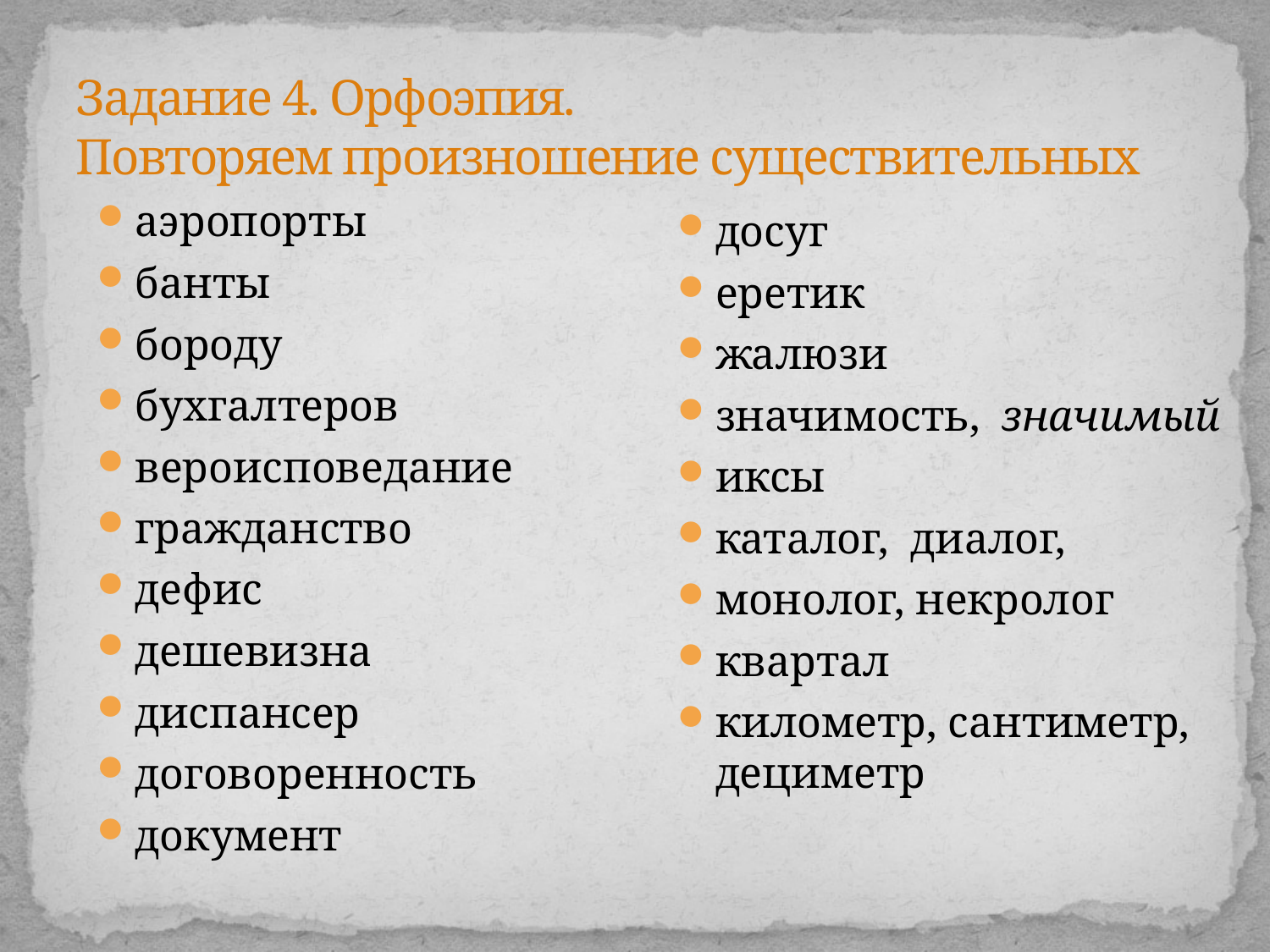

# Задание 4. Орфоэпия. Повторяем произношение существительных
аэропорты
банты
бороду
бухгалтеров
вероисповедание
гражданство
дефис
дешевизна
диспансер
договоренность
документ

досуг
еретик
жалюзи
значимость,  значимый
иксы
каталог,  диалог,
монолог, некролог
квартал
километр, сантиметр, дециметр